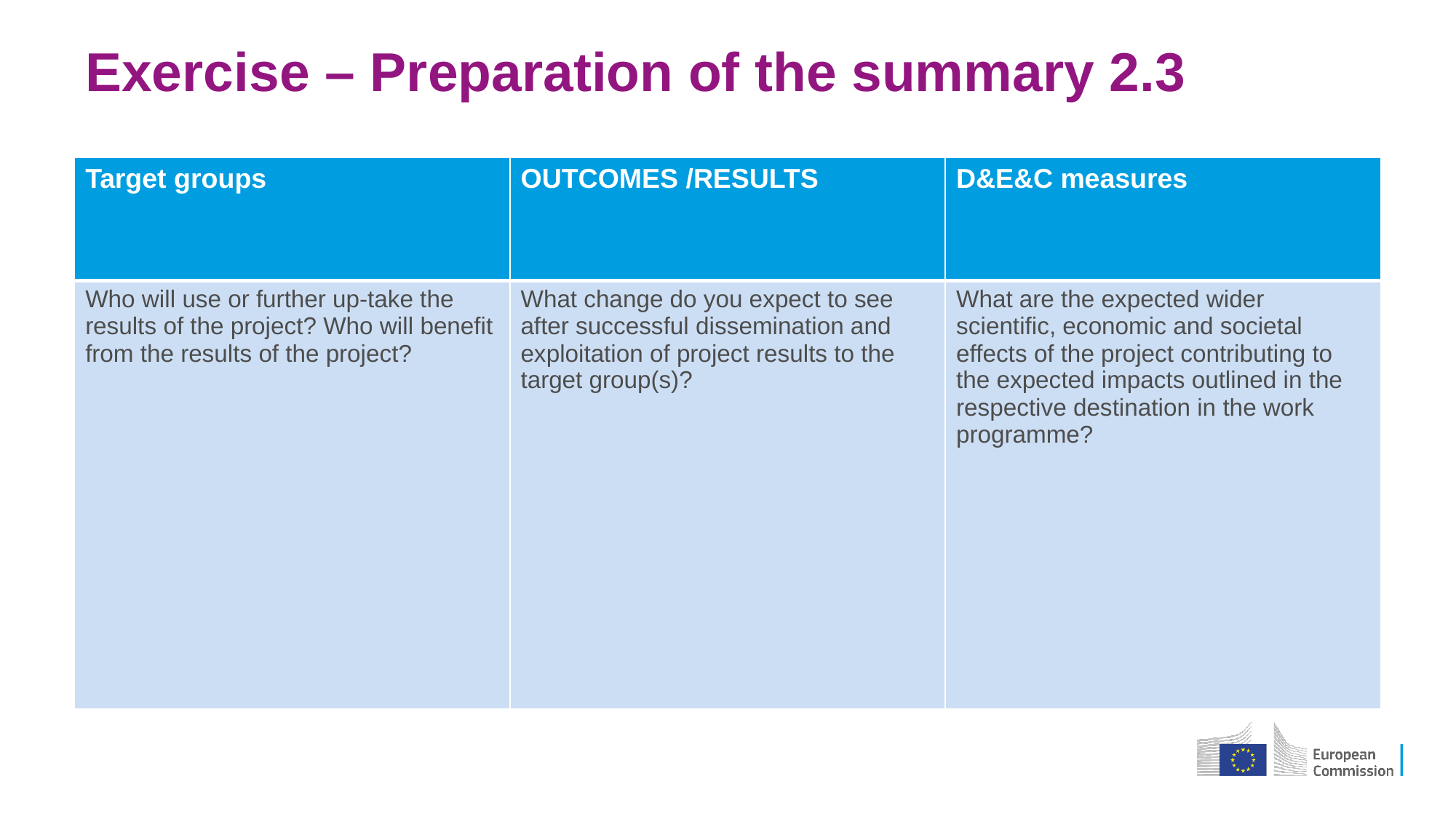

Exercise – Preparation of the summary 2.3

| Target groups | OUTCOMES /RESULTS | D&E&C measures |
| --- | --- | --- |
| Who will use or further up-take the results of the project? Who will benefit from the results of the project? | What change do you expect to see after successful dissemination and exploitation of project results to the target group(s)? | What are the expected wider scientific, economic and societal effects of the project contributing to the expected impacts outlined in the respective destination in the work programme? |